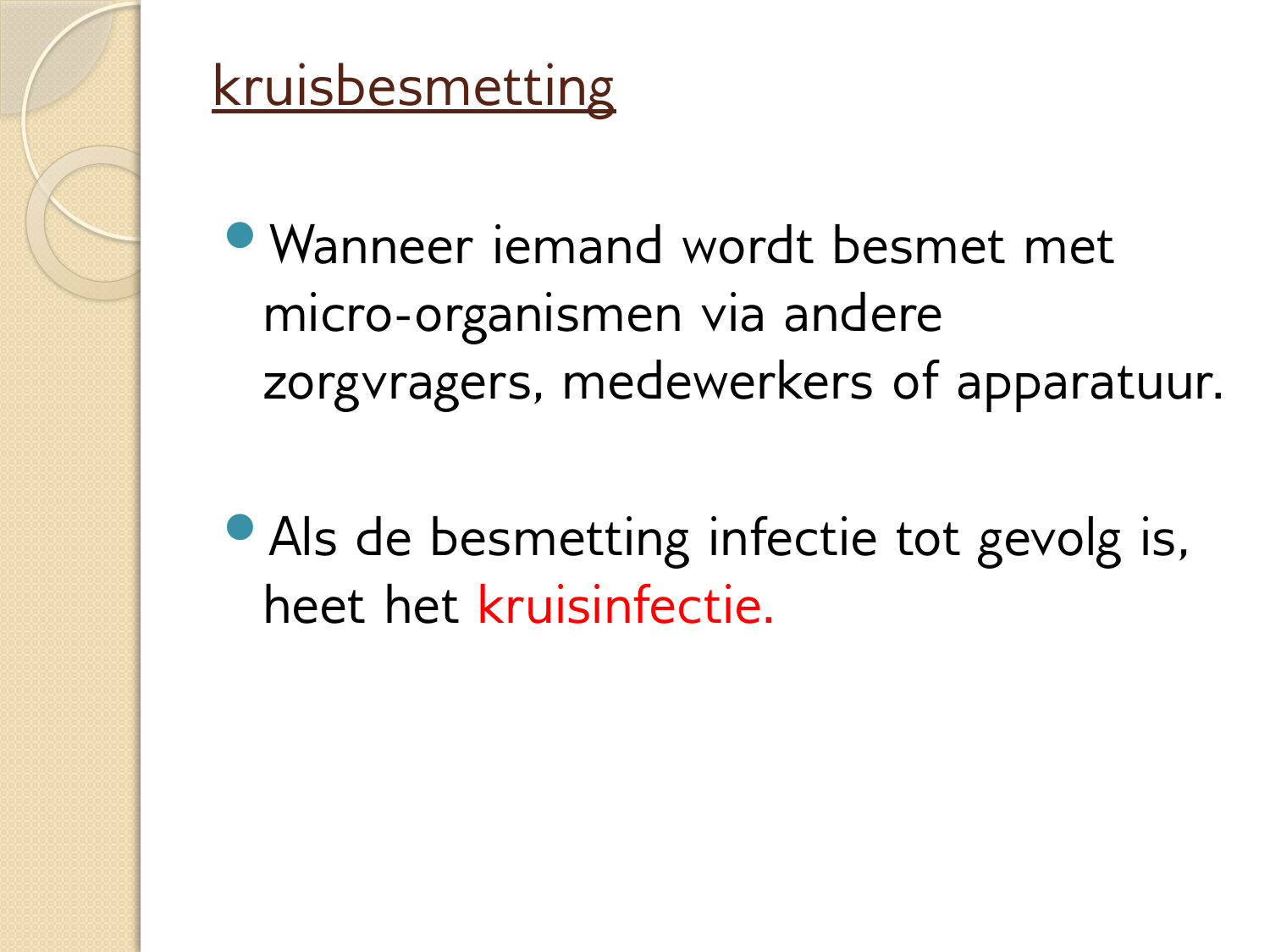

# kruisbesmetting
Wanneer iemand wordt besmet met micro-organismen via andere zorgvragers, medewerkers of apparatuur.

Als de besmetting infectie tot gevolg is, heet het kruisinfectie.